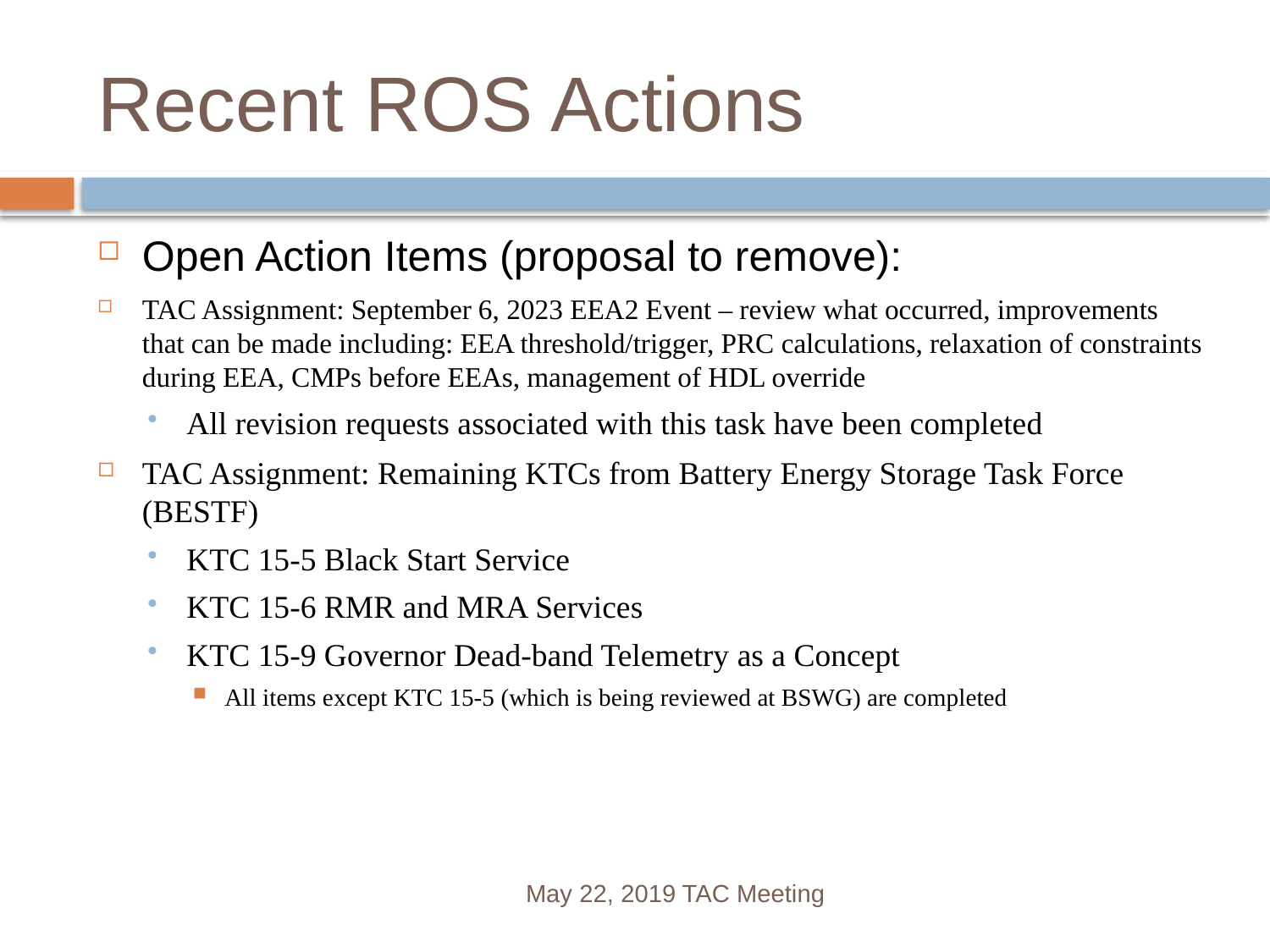

# Recent ROS Actions
Open Action Items (proposal to remove):
TAC Assignment: September 6, 2023 EEA2 Event – review what occurred, improvements that can be made including: EEA threshold/trigger, PRC calculations, relaxation of constraints during EEA, CMPs before EEAs, management of HDL override
All revision requests associated with this task have been completed
TAC Assignment: Remaining KTCs from Battery Energy Storage Task Force (BESTF)
KTC 15-5 Black Start Service
KTC 15-6 RMR and MRA Services
KTC 15-9 Governor Dead-band Telemetry as a Concept
All items except KTC 15-5 (which is being reviewed at BSWG) are completed

May 22, 2019 TAC Meeting